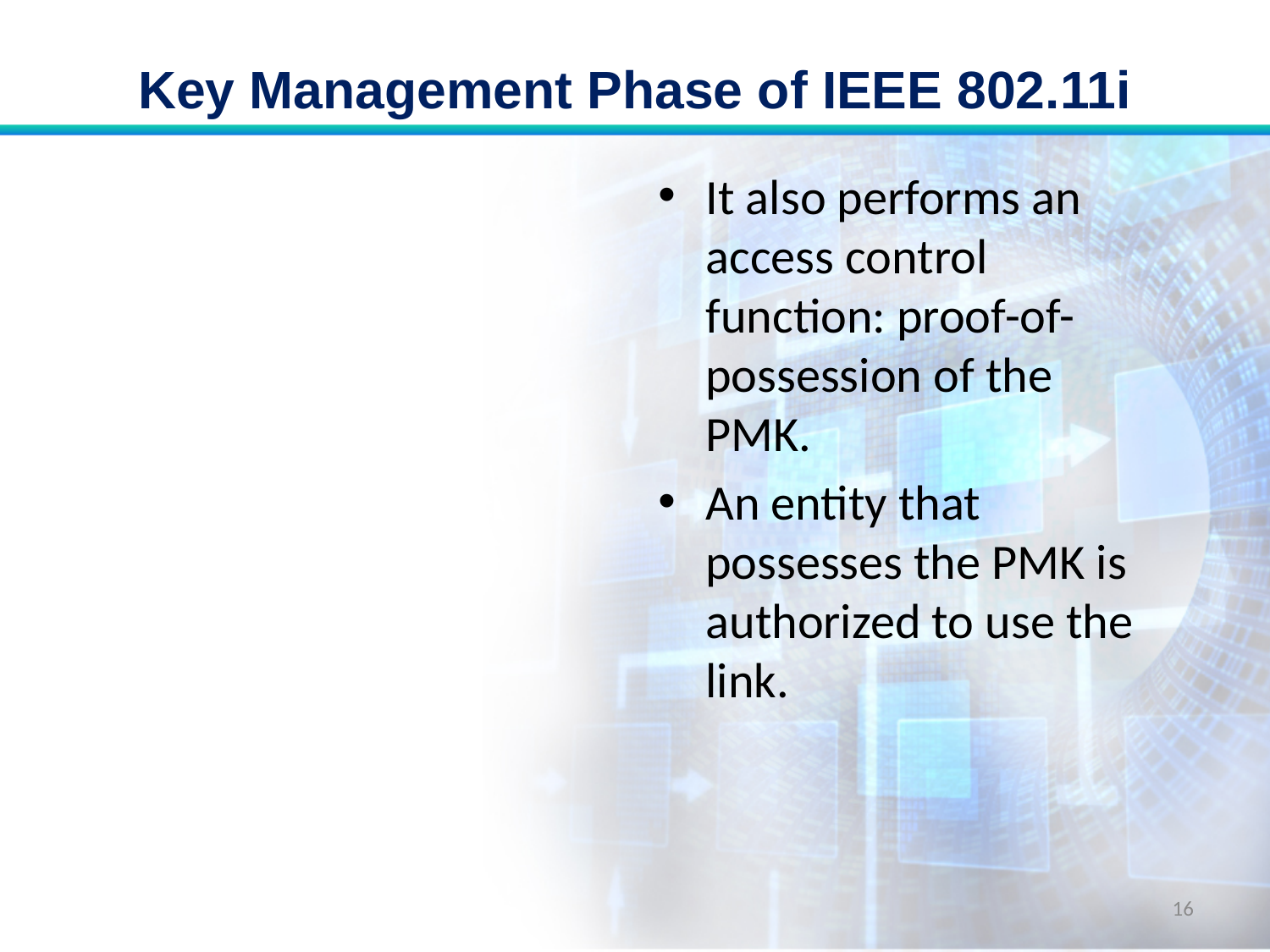

# Key Management Phase of IEEE 802.11i
It also performs an access control function: proof-of-possession of the PMK.
An entity that possesses the PMK is authorized to use the link.

16